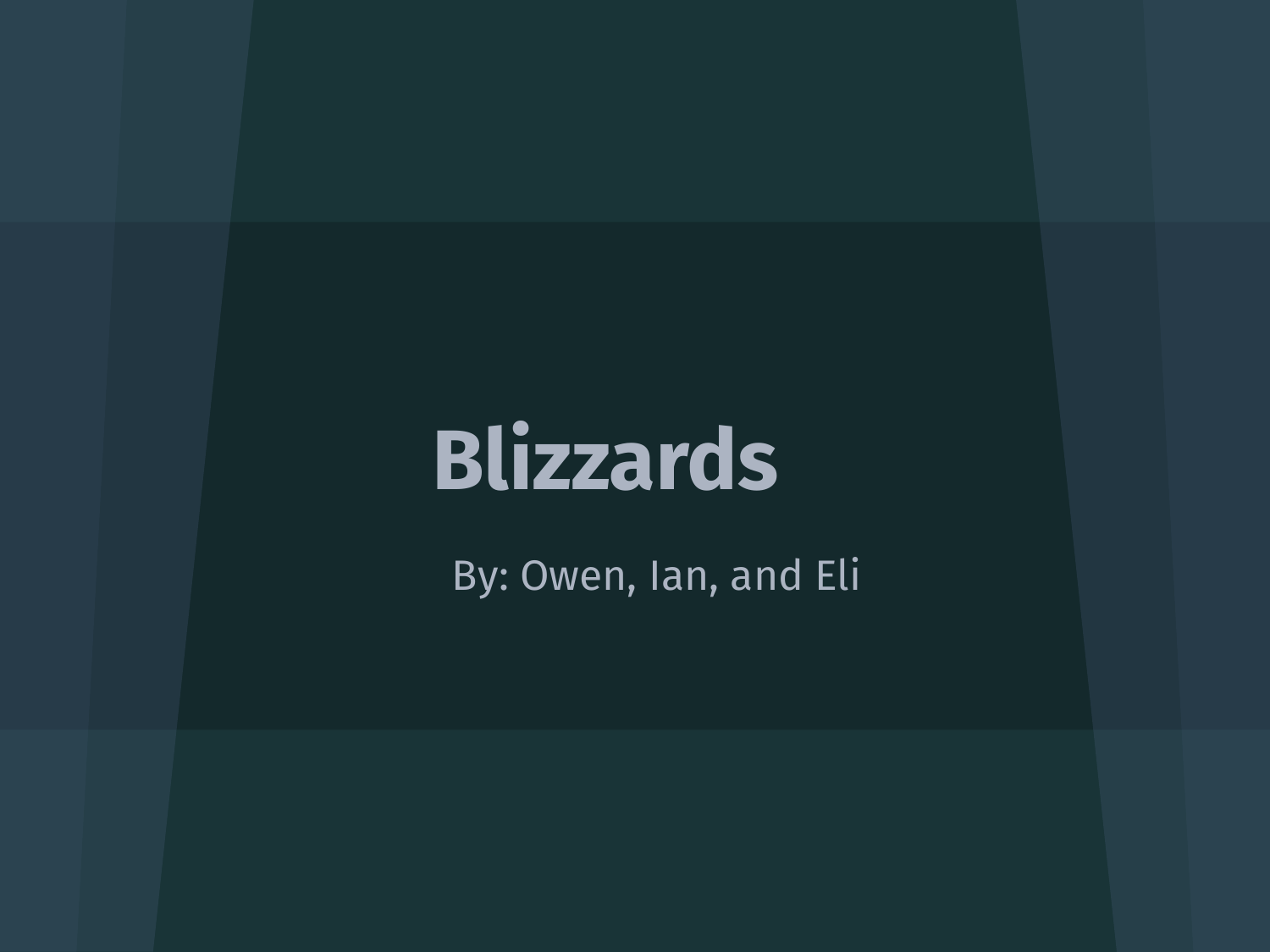

# Blizzards
       By: Owen, Ian, and Eli